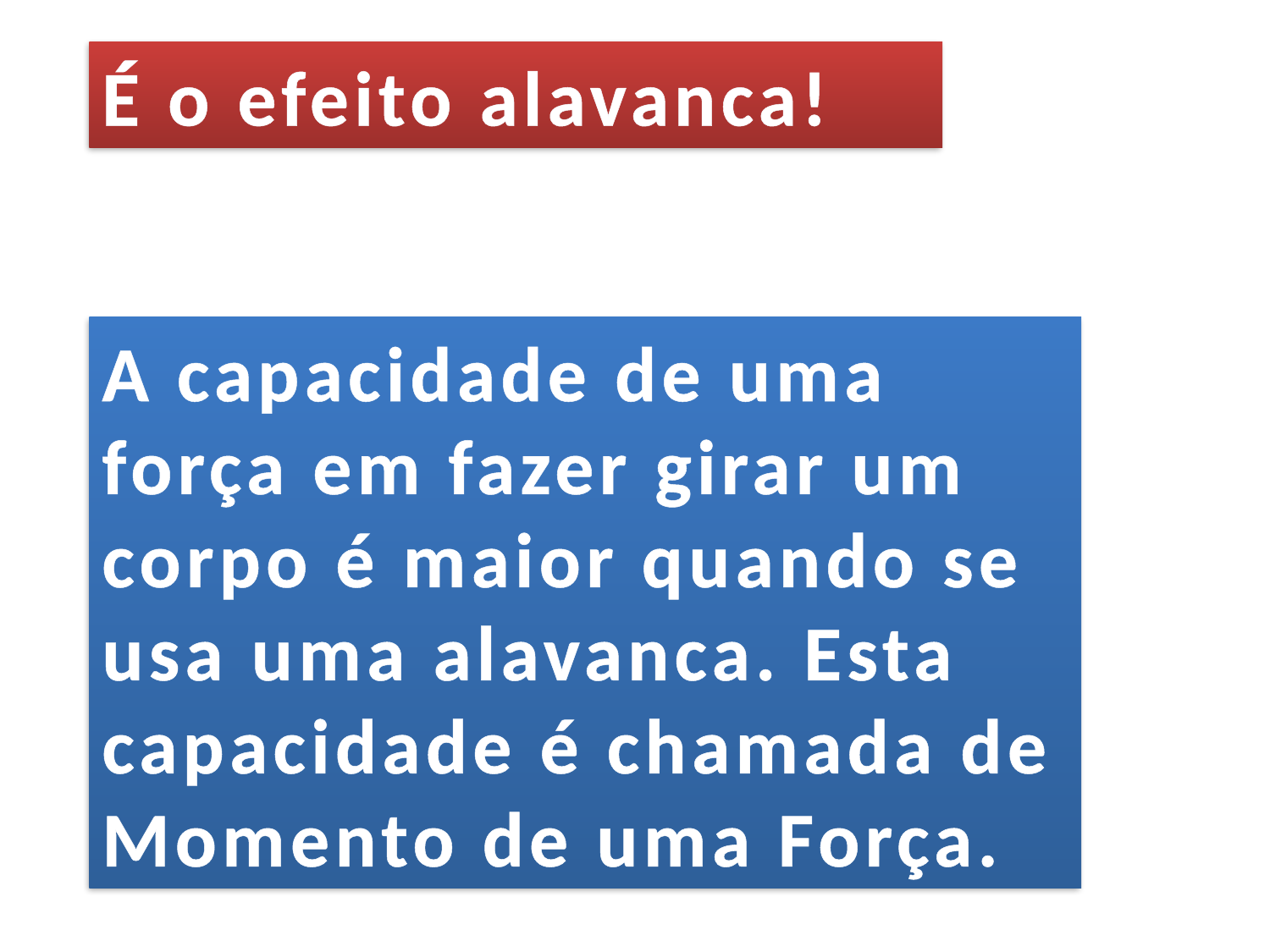

É o efeito alavanca!
A capacidade de uma força em fazer girar um corpo é maior quando se usa uma alavanca. Esta capacidade é chamada de Momento de uma Força.